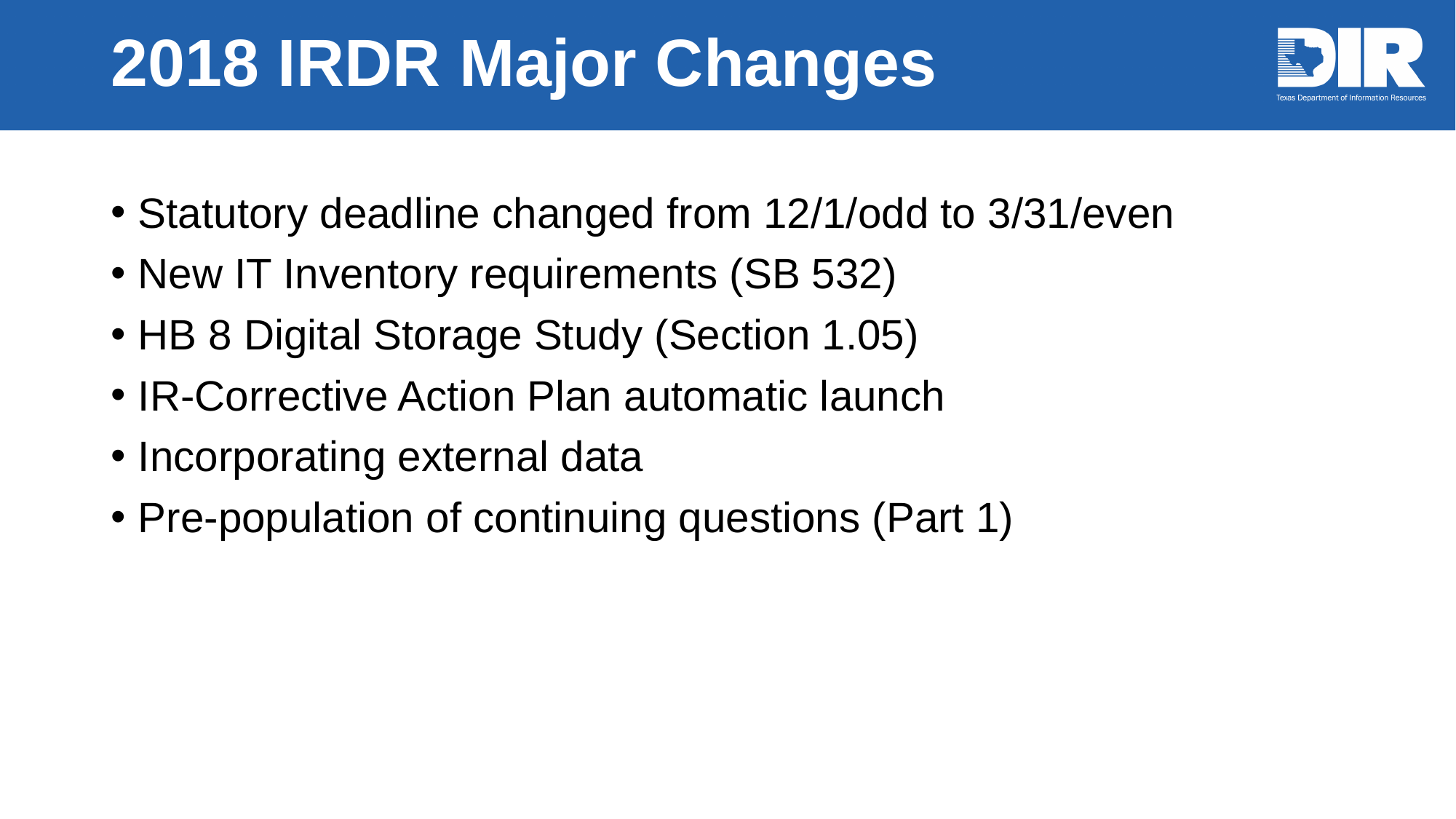

# 2018 IRDR Major Changes
Statutory deadline changed from 12/1/odd to 3/31/even
New IT Inventory requirements (SB 532)
HB 8 Digital Storage Study (Section 1.05)
IR-Corrective Action Plan automatic launch
Incorporating external data
Pre-population of continuing questions (Part 1)